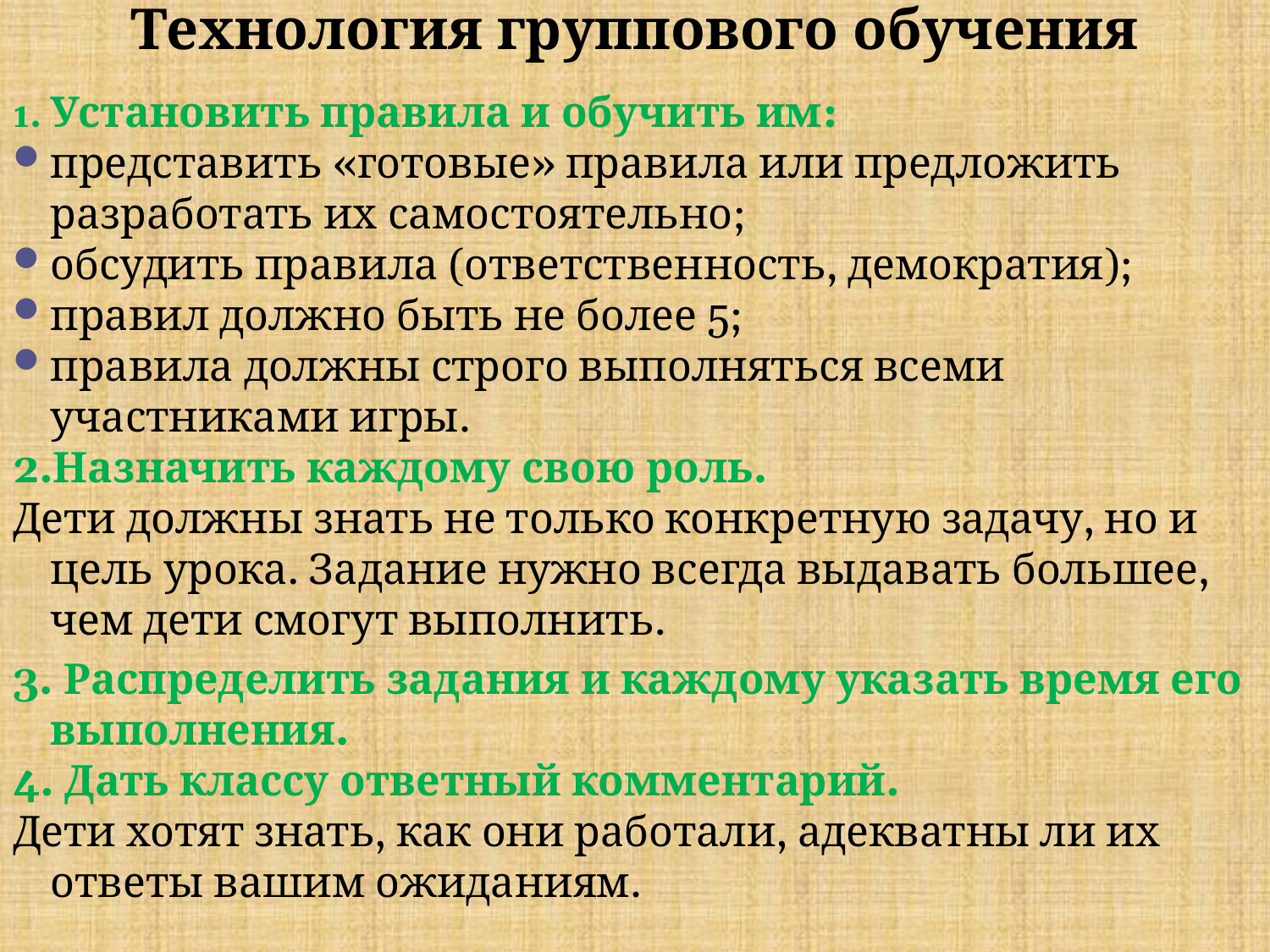

Технология группового обучения

1.	Установить правила и обучить им:
представить «готовые» правила или предложить разработать их самостоятельно;
обсудить правила (ответственность, демократия);
правил должно быть не более 5;
правила должны строго выполняться всеми участниками игры.
2.Назначить каждому свою роль.
Дети должны знать не только конкретную задачу, но и цель урока. Задание нужно всегда выдавать большее, чем дети смогут выполнить.
3. Распределить задания и каждому указать время его выполнения.
4. Дать классу ответный комментарий.
Дети хотят знать, как они работали, адекватны ли их ответы вашим ожиданиям.